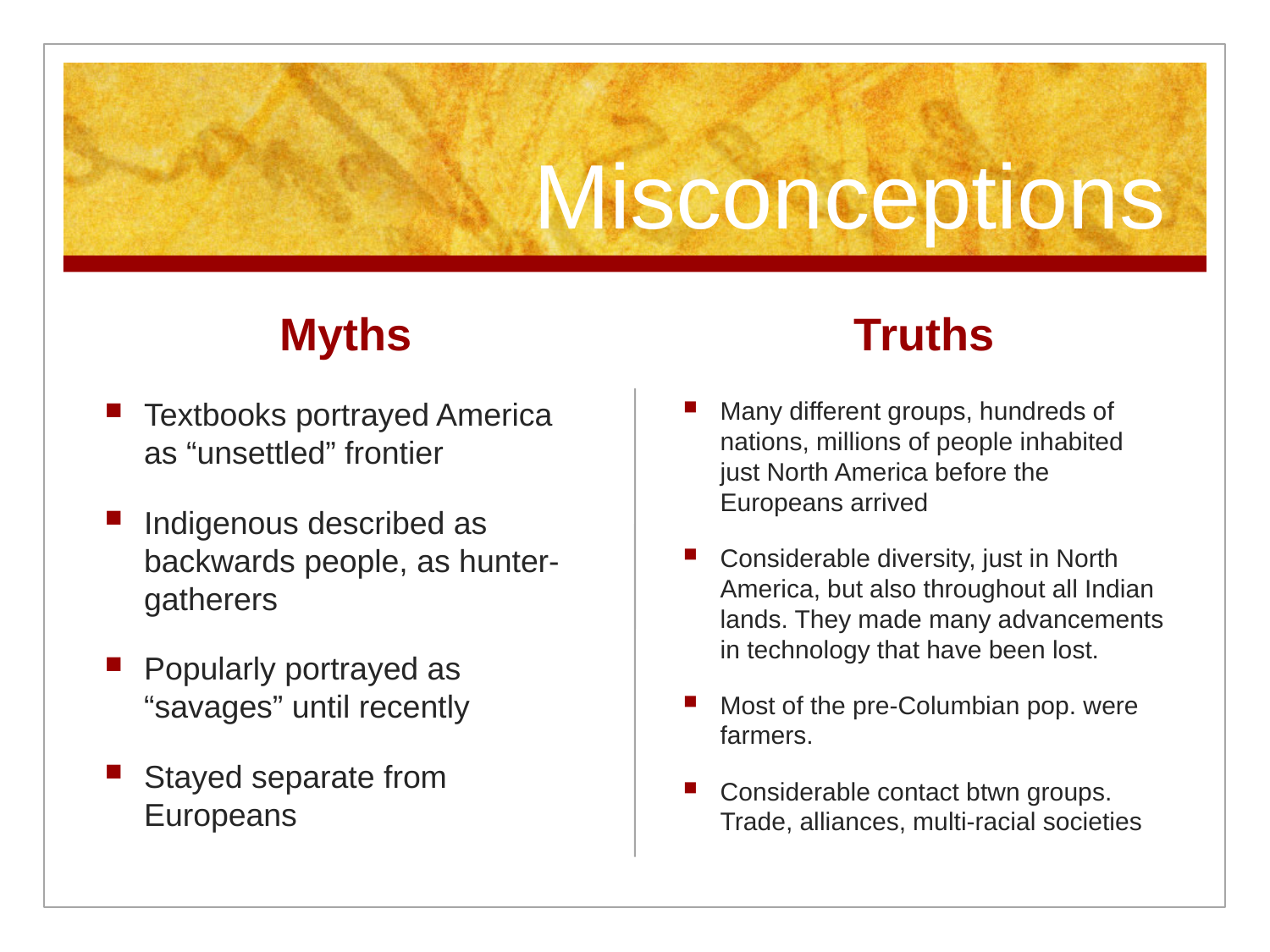

# Misconceptions
Myths
Truths
Textbooks portrayed America as “unsettled” frontier
Indigenous described as backwards people, as hunter-gatherers
Popularly portrayed as “savages” until recently
Stayed separate from Europeans

Many different groups, hundreds of nations, millions of people inhabited just North America before the Europeans arrived
Considerable diversity, just in North America, but also throughout all Indian lands. They made many advancements in technology that have been lost.
Most of the pre-Columbian pop. were farmers.
Considerable contact btwn groups. Trade, alliances, multi-racial societies